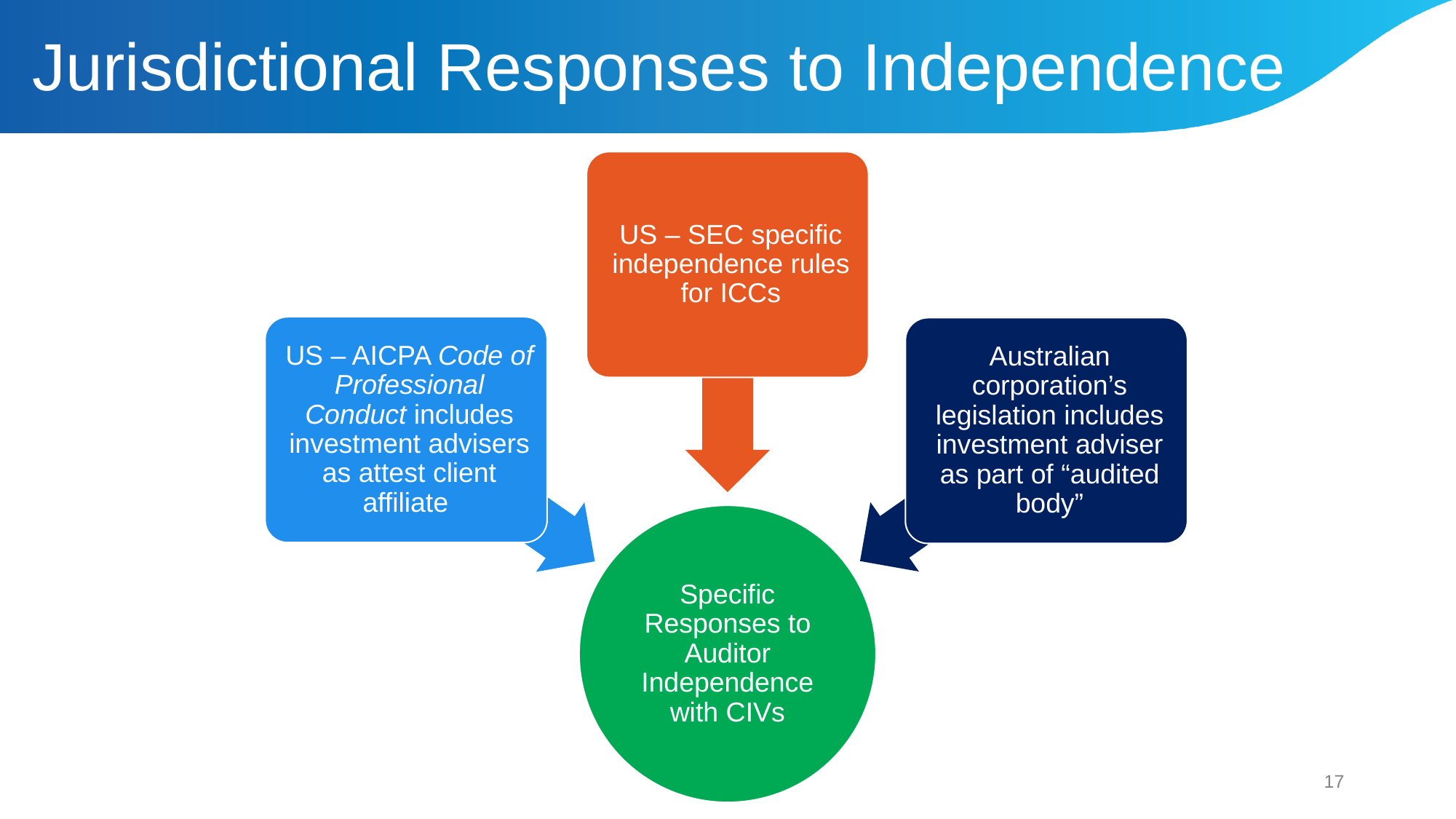

# Jurisdictional Responses to Independence
Specific Responses to Auditor Independence with CIVs
US – AICPA Code of Professional Conduct includes investment advisers as attest client affiliate
US – SEC specific independence rules for ICCs
Australian corporation’s legislation includes investment adviser as part of “audited body”
17